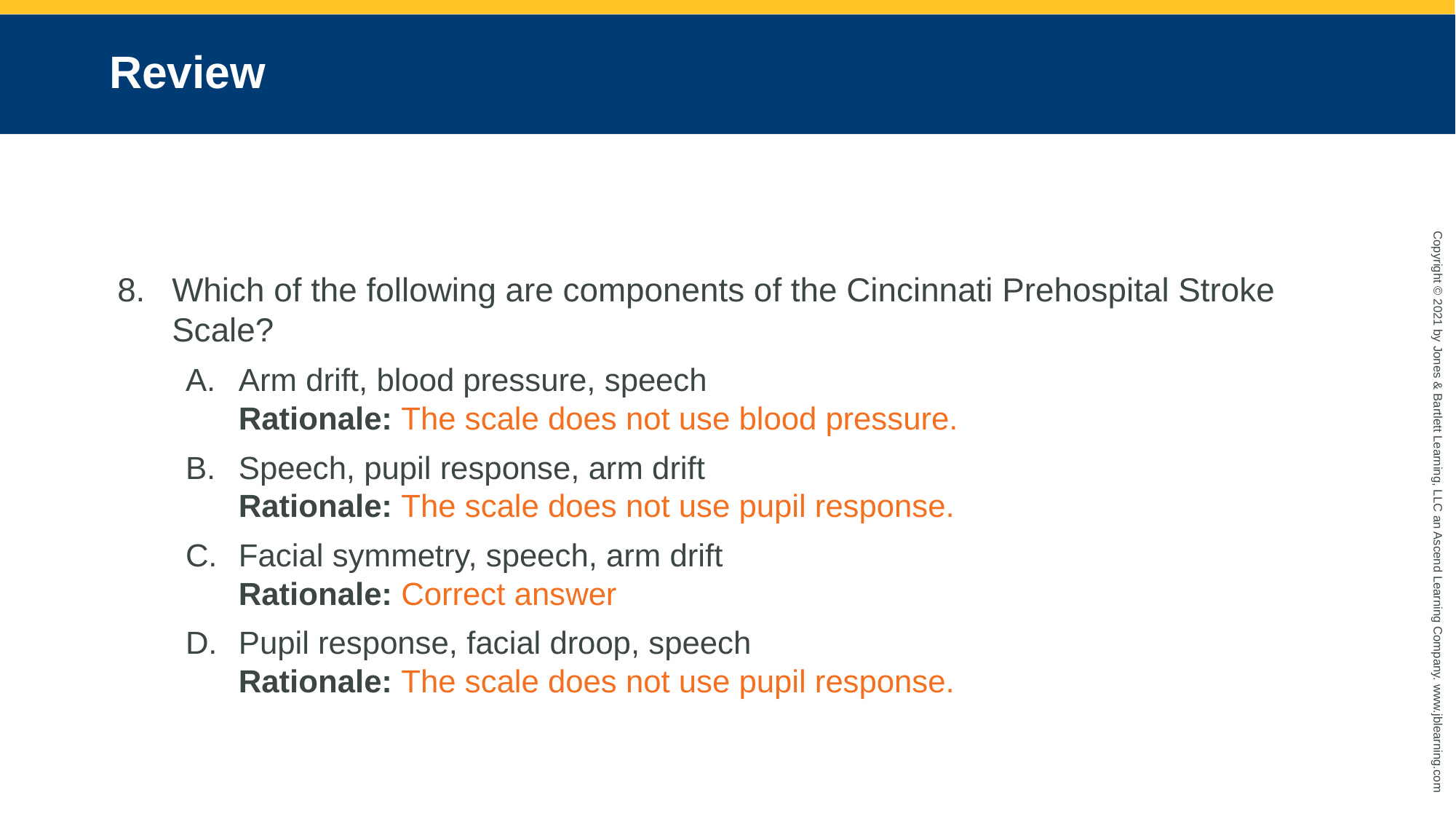

# Review
Which of the following are components of the Cincinnati Prehospital Stroke Scale?
Arm drift, blood pressure, speech
Rationale: The scale does not use blood pressure.
Speech, pupil response, arm drift
Rationale: The scale does not use pupil response.
Facial symmetry, speech, arm drift
Rationale: Correct answer
Pupil response, facial droop, speech
Rationale: The scale does not use pupil response.